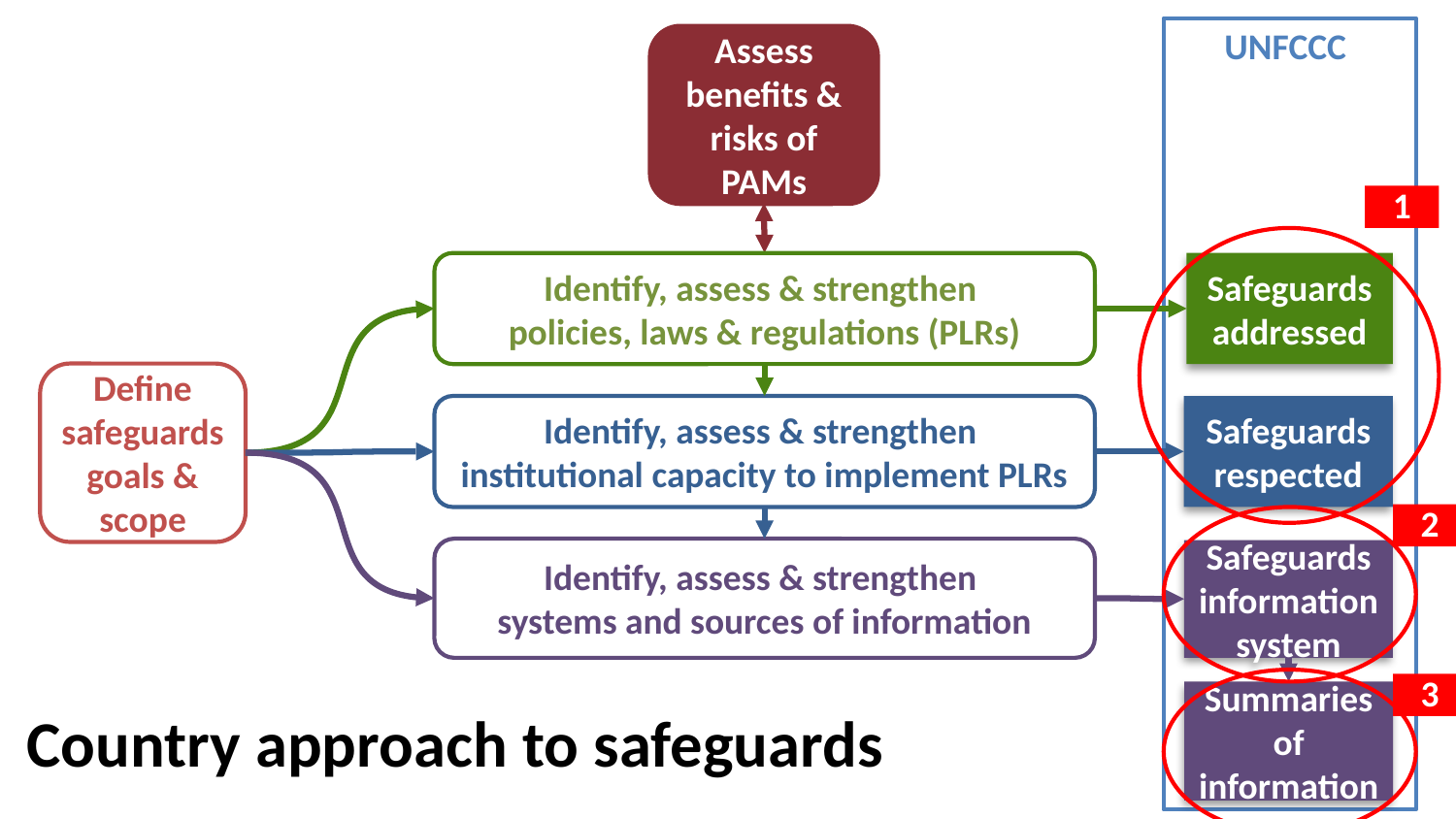

UNFCCC
Assess benefits & risks of PAMs
1

Identify, assess & strengthen
policies, laws & regulations (PLRs)
Safeguards addressed
Define safeguards goals & scope
Identify, assess & strengthen
institutional capacity to implement PLRs
Safeguards respected
2

Identify, assess & strengthen
systems and sources of information
Safeguards information system

3
Summaries of information
Country approach to safeguards